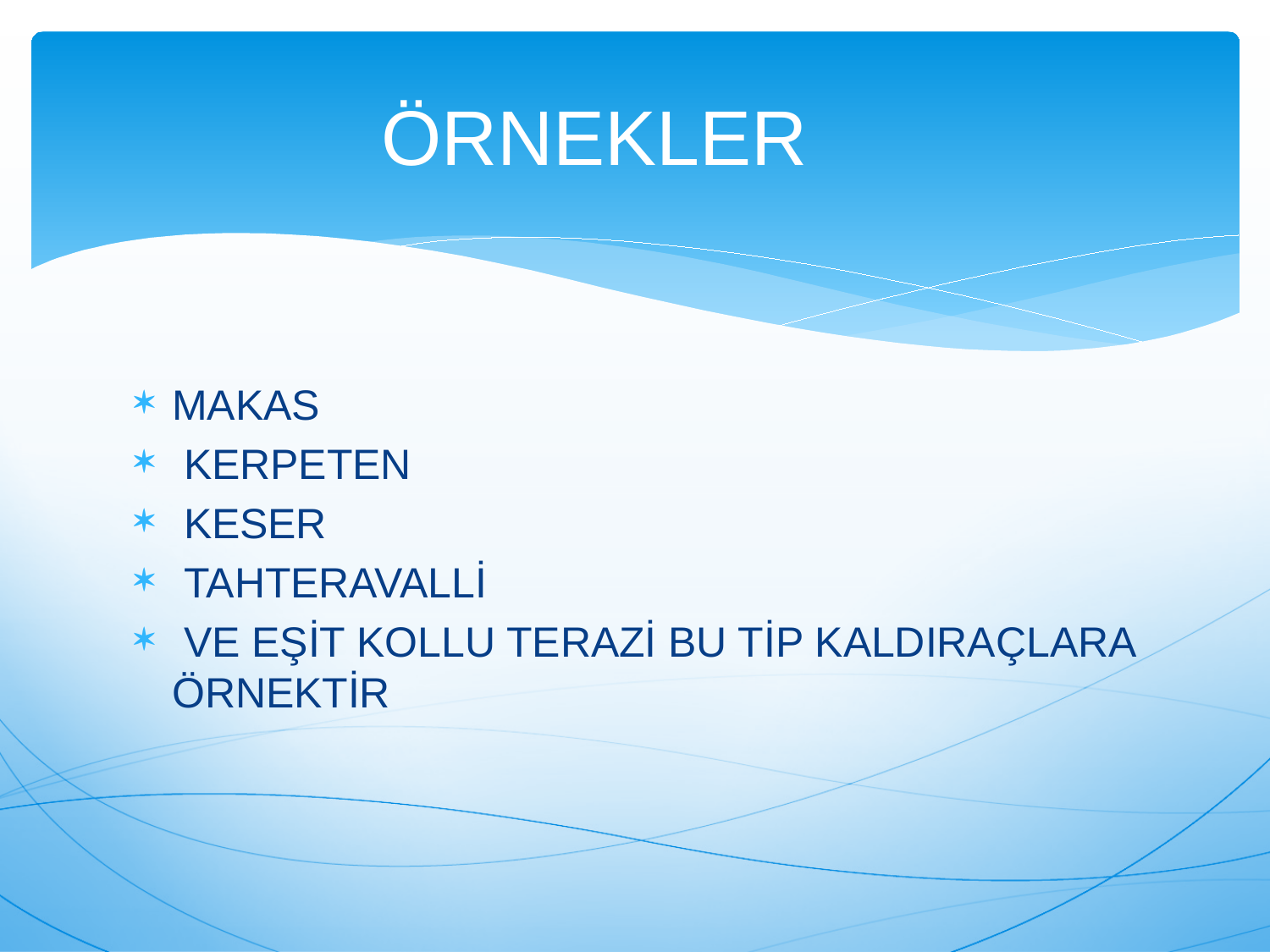

# ÖRNEKLER
MAKAS
 KERPETEN
 KESER
 TAHTERAVALLİ
 VE EŞİT KOLLU TERAZİ BU TİP KALDIRAÇLARA ÖRNEKTİR